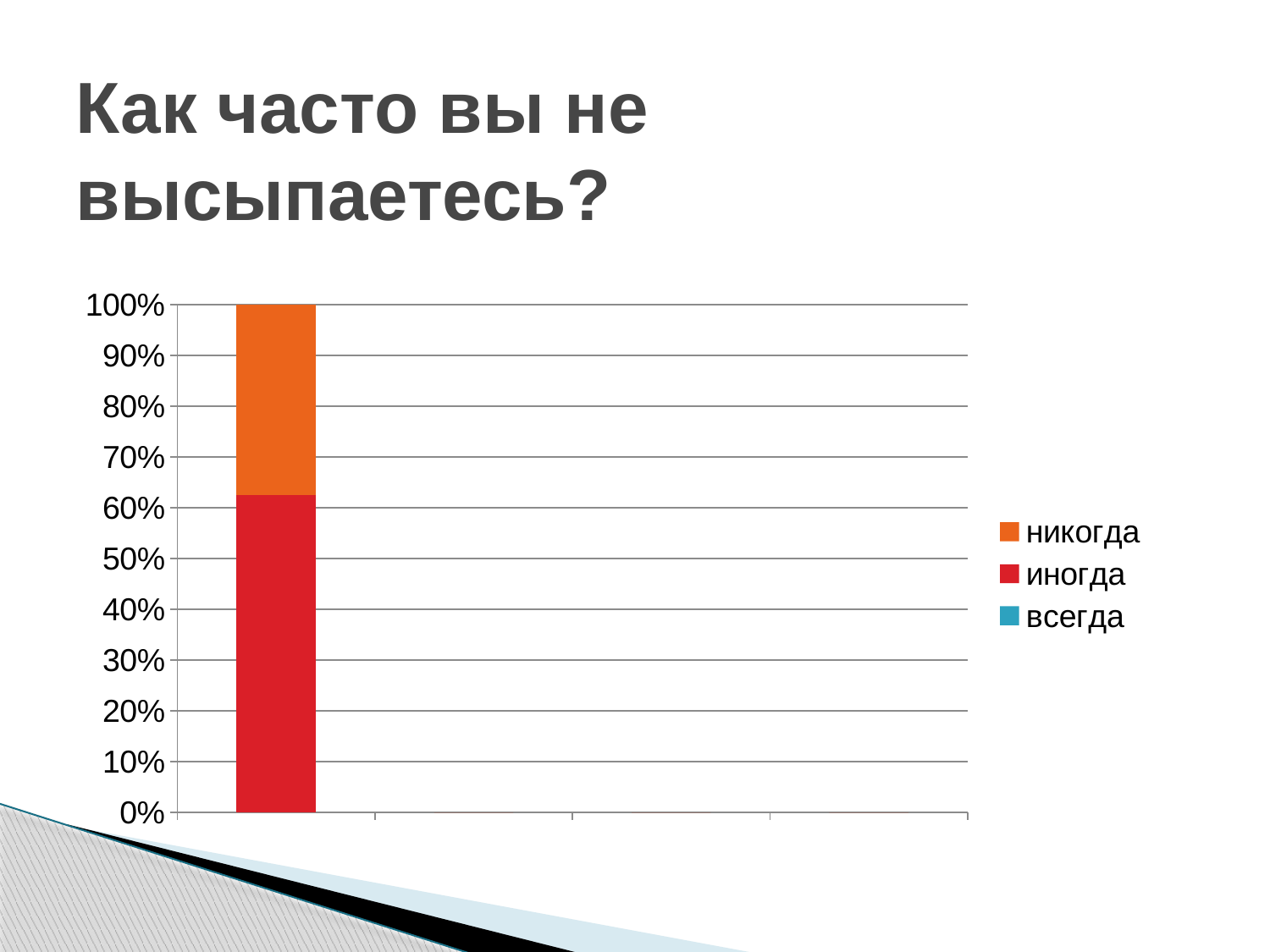

# Как часто вы не высыпаетесь?

### Chart

| Category | всегда | иногда | никогда |
|---|---|---|---|
|   | None | 62.5 | 37.5 |
|   | 0.0 | 0.0 | 0.0 |
|   | 0.0 | 0.0 | 0.0 |
|   | 0.0 | 0.0 | 0.0 |